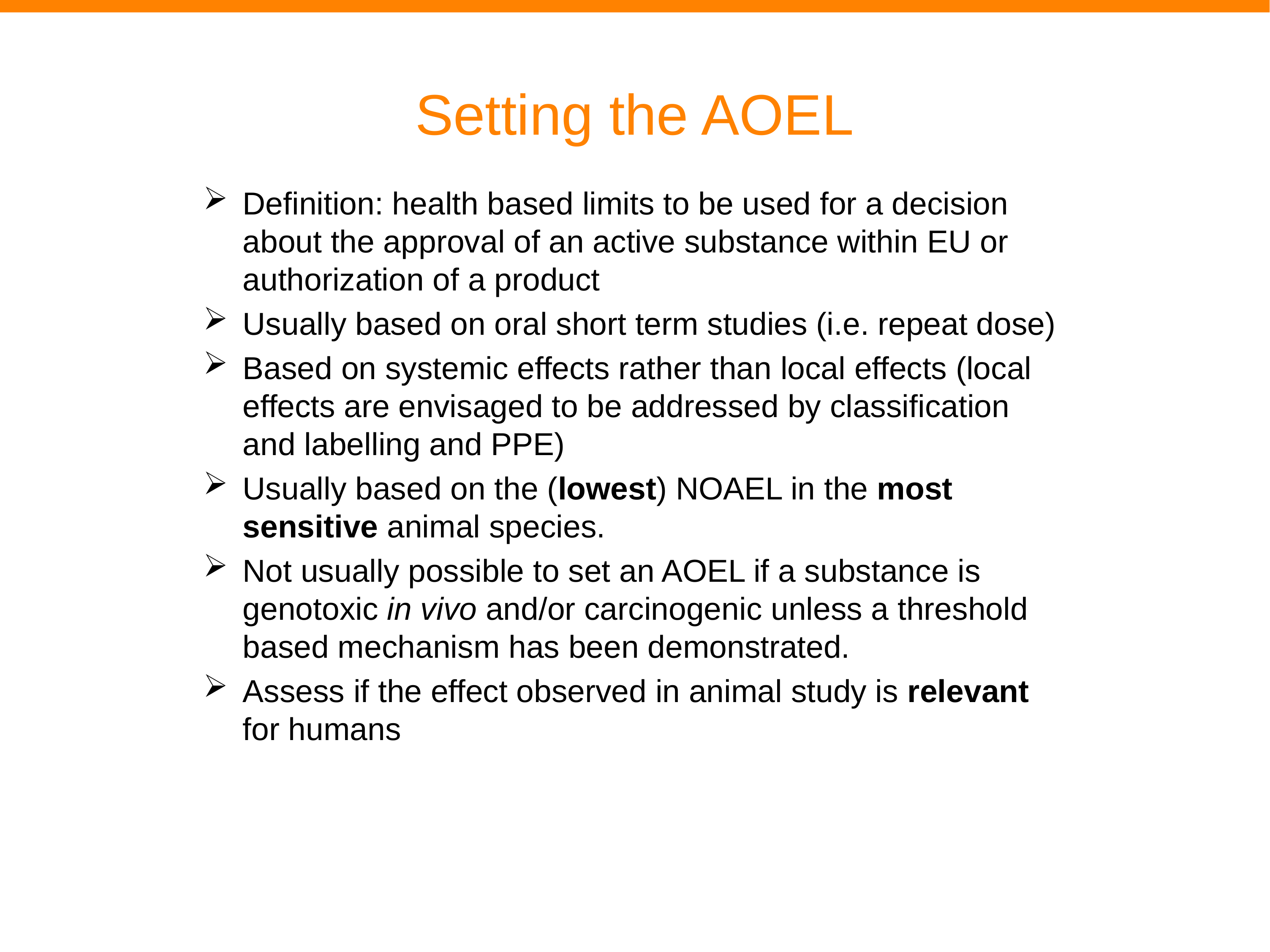

# Setting the AOEL
Definition: health based limits to be used for a decision about the approval of an active substance within EU or authorization of a product
Usually based on oral short term studies (i.e. repeat dose)
Based on systemic effects rather than local effects (local effects are envisaged to be addressed by classification and labelling and PPE)
Usually based on the (lowest) NOAEL in the most sensitive animal species.
Not usually possible to set an AOEL if a substance is genotoxic in vivo and/or carcinogenic unless a threshold based mechanism has been demonstrated.
Assess if the effect observed in animal study is relevant for humans